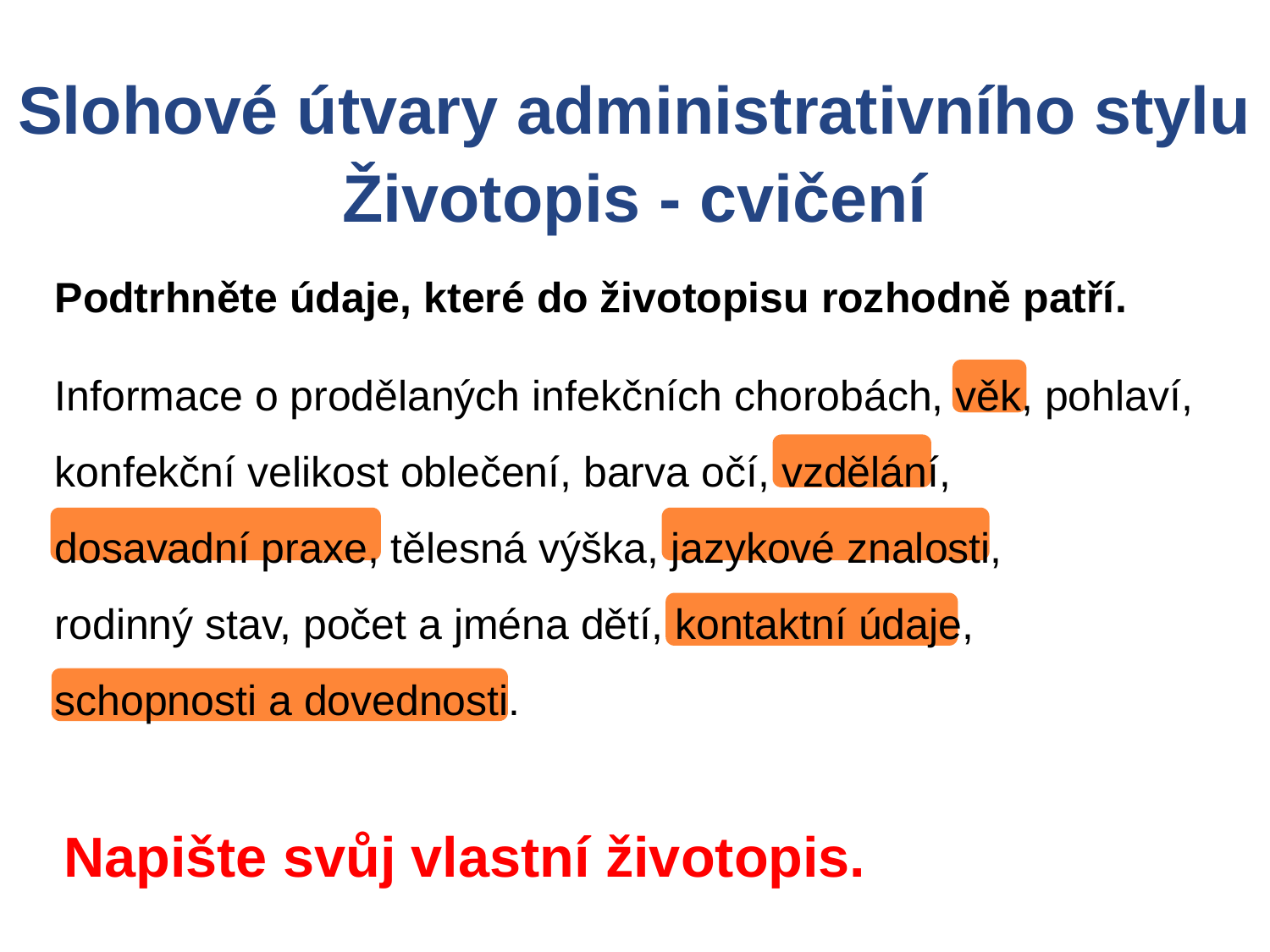

Slohové útvary administrativního stylu
Životopis - cvičení
Podtrhněte údaje, které do životopisu rozhodně patří.
Informace o prodělaných infekčních chorobách, věk, pohlaví, konfekční velikost oblečení, barva očí, vzdělání,
dosavadní praxe, tělesná výška, jazykové znalosti,
rodinný stav, počet a jména dětí, kontaktní údaje,
schopnosti a dovednosti.

Napište svůj vlastní životopis.